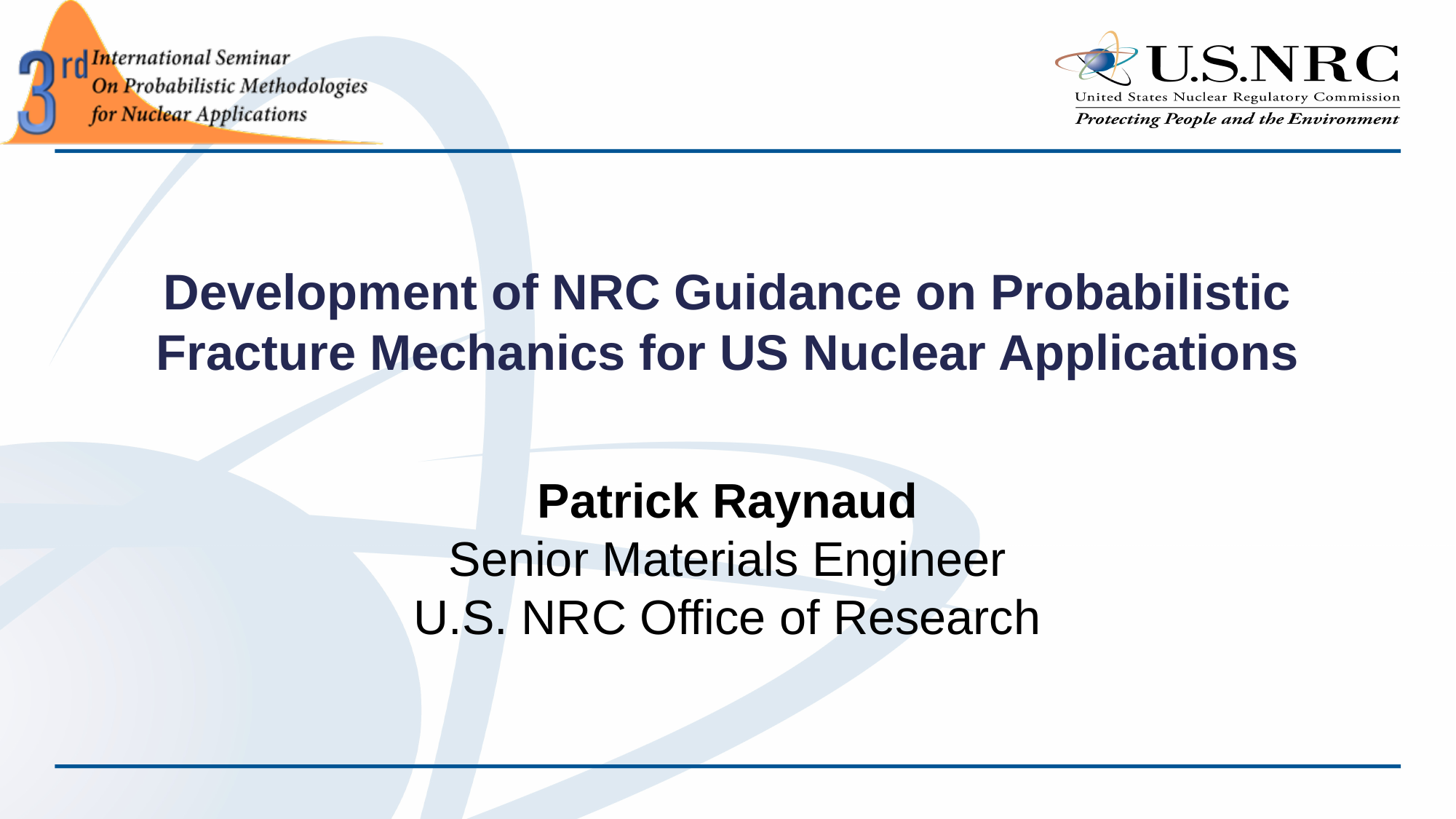

# Development of NRC Guidance on Probabilistic Fracture Mechanics for US Nuclear Applications
Patrick Raynaud
Senior Materials Engineer
U.S. NRC Office of Research